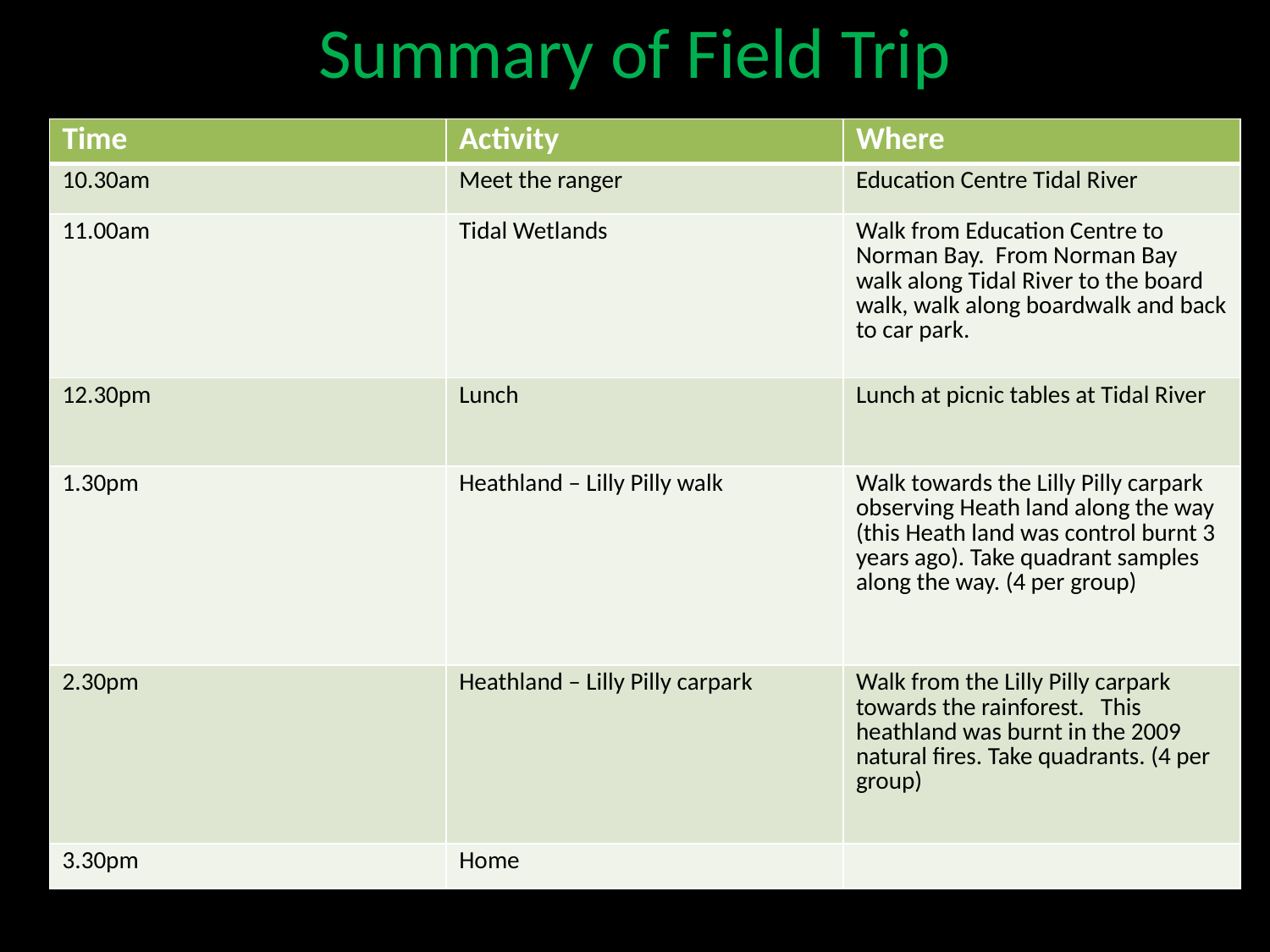

# Summary of Field Trip
| Time | Activity | Where |
| --- | --- | --- |
| 10.30am | Meet the ranger | Education Centre Tidal River |
| 11.00am | Tidal Wetlands | Walk from Education Centre to Norman Bay. From Norman Bay walk along Tidal River to the board walk, walk along boardwalk and back to car park. |
| 12.30pm | Lunch | Lunch at picnic tables at Tidal River |
| 1.30pm | Heathland – Lilly Pilly walk | Walk towards the Lilly Pilly carpark observing Heath land along the way (this Heath land was control burnt 3 years ago). Take quadrant samples along the way. (4 per group) |
| 2.30pm | Heathland – Lilly Pilly carpark | Walk from the Lilly Pilly carpark towards the rainforest. This heathland was burnt in the 2009 natural fires. Take quadrants. (4 per group) |
| 3.30pm | Home |  |